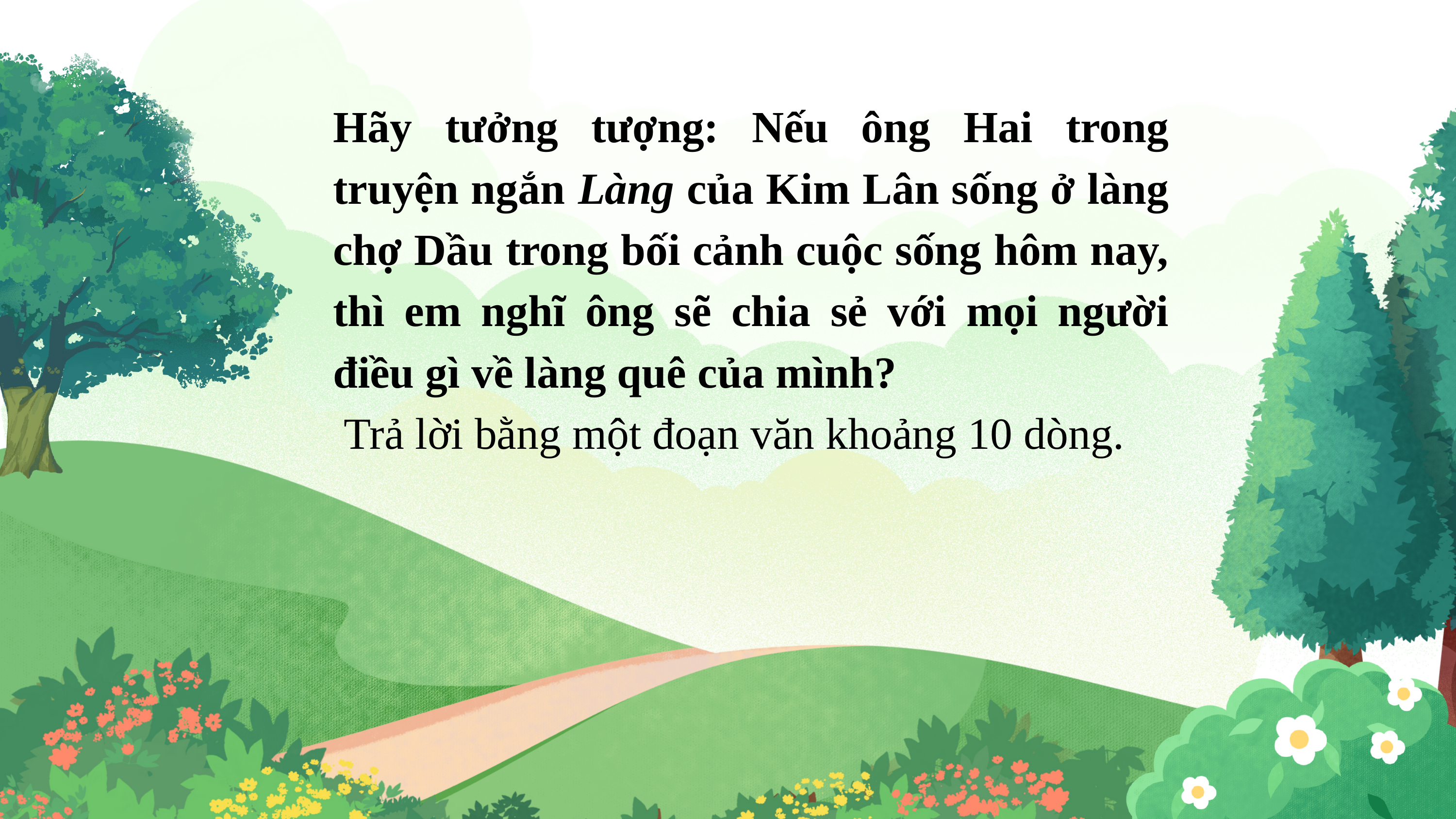

Hãy tưởng tượng: Nếu ông Hai trong truyện ngắn Làng của Kim Lân sống ở làng chợ Dầu trong bối cảnh cuộc sống hôm nay, thì em nghĩ ông sẽ chia sẻ với mọi người điều gì về làng quê của mình?
 Trả lời bằng một đoạn văn khoảng 10 dòng.